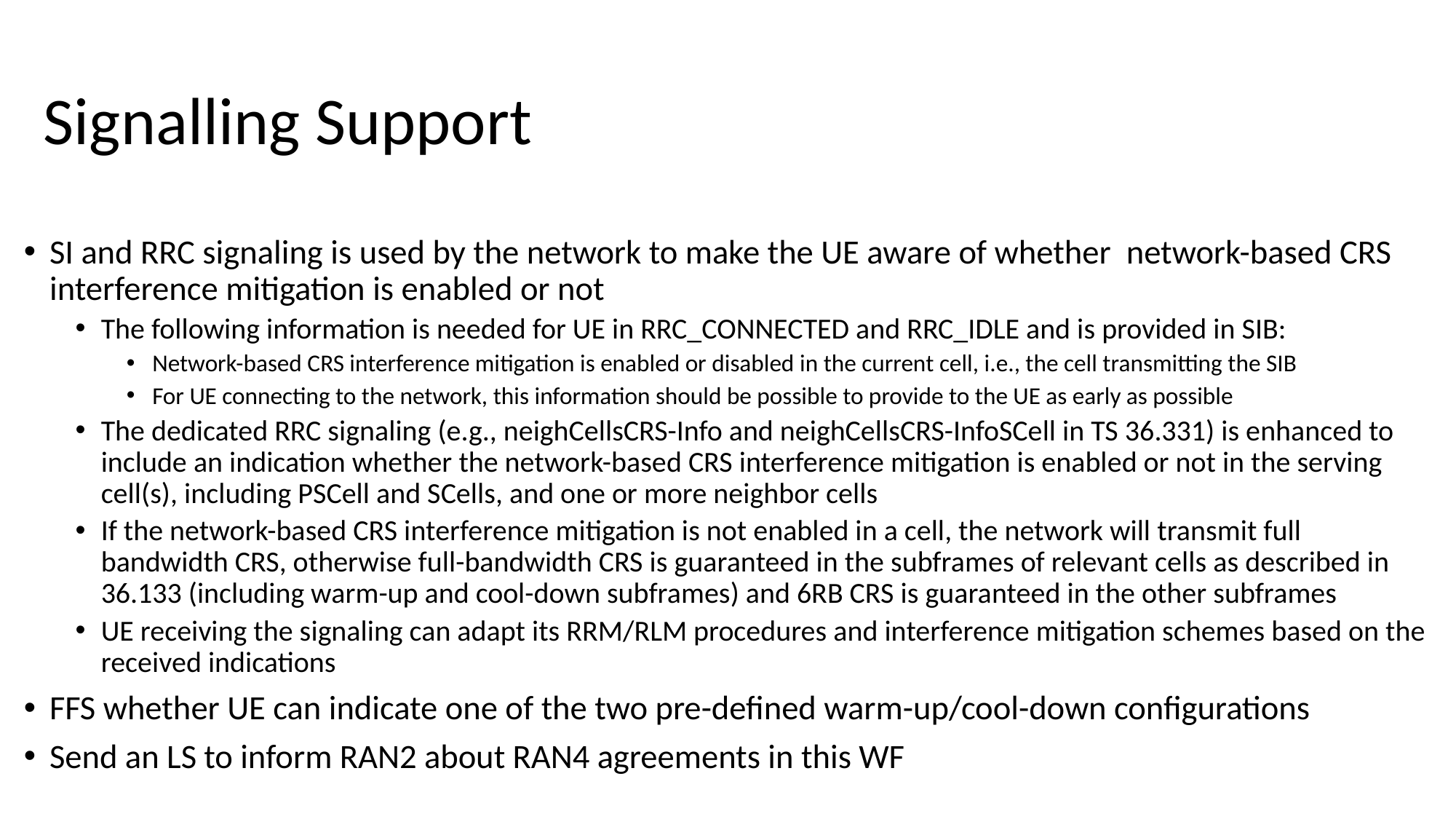

# Signalling Support
SI and RRC signaling is used by the network to make the UE aware of whether  network-based CRS interference mitigation is enabled or not
The following information is needed for UE in RRC_CONNECTED and RRC_IDLE and is provided in SIB:
Network-based CRS interference mitigation is enabled or disabled in the current cell, i.e., the cell transmitting the SIB
For UE connecting to the network, this information should be possible to provide to the UE as early as possible
The dedicated RRC signaling (e.g., neighCellsCRS-Info and neighCellsCRS-InfoSCell in TS 36.331) is enhanced to include an indication whether the network-based CRS interference mitigation is enabled or not in the serving cell(s), including PSCell and SCells, and one or more neighbor cells
If the network-based CRS interference mitigation is not enabled in a cell, the network will transmit full bandwidth CRS, otherwise full-bandwidth CRS is guaranteed in the subframes of relevant cells as described in 36.133 (including warm-up and cool-down subframes) and 6RB CRS is guaranteed in the other subframes
UE receiving the signaling can adapt its RRM/RLM procedures and interference mitigation schemes based on the received indications
FFS whether UE can indicate one of the two pre-defined warm-up/cool-down configurations
Send an LS to inform RAN2 about RAN4 agreements in this WF